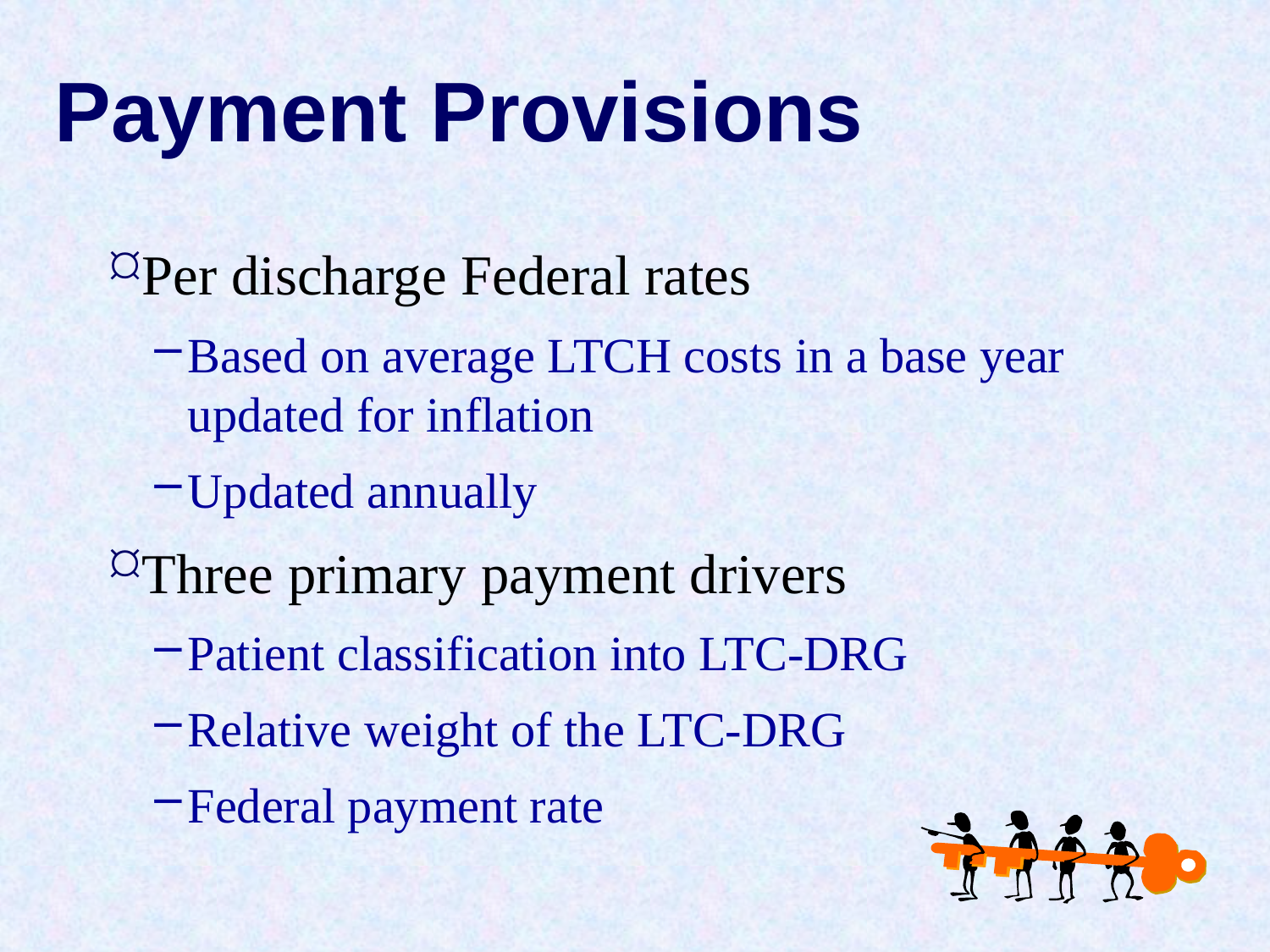

# Payment Provisions
Per discharge Federal rates
Based on average LTCH costs in a base year updated for inflation
Updated annually
Three primary payment drivers
Patient classification into LTC-DRG
Relative weight of the LTC-DRG
Federal payment rate